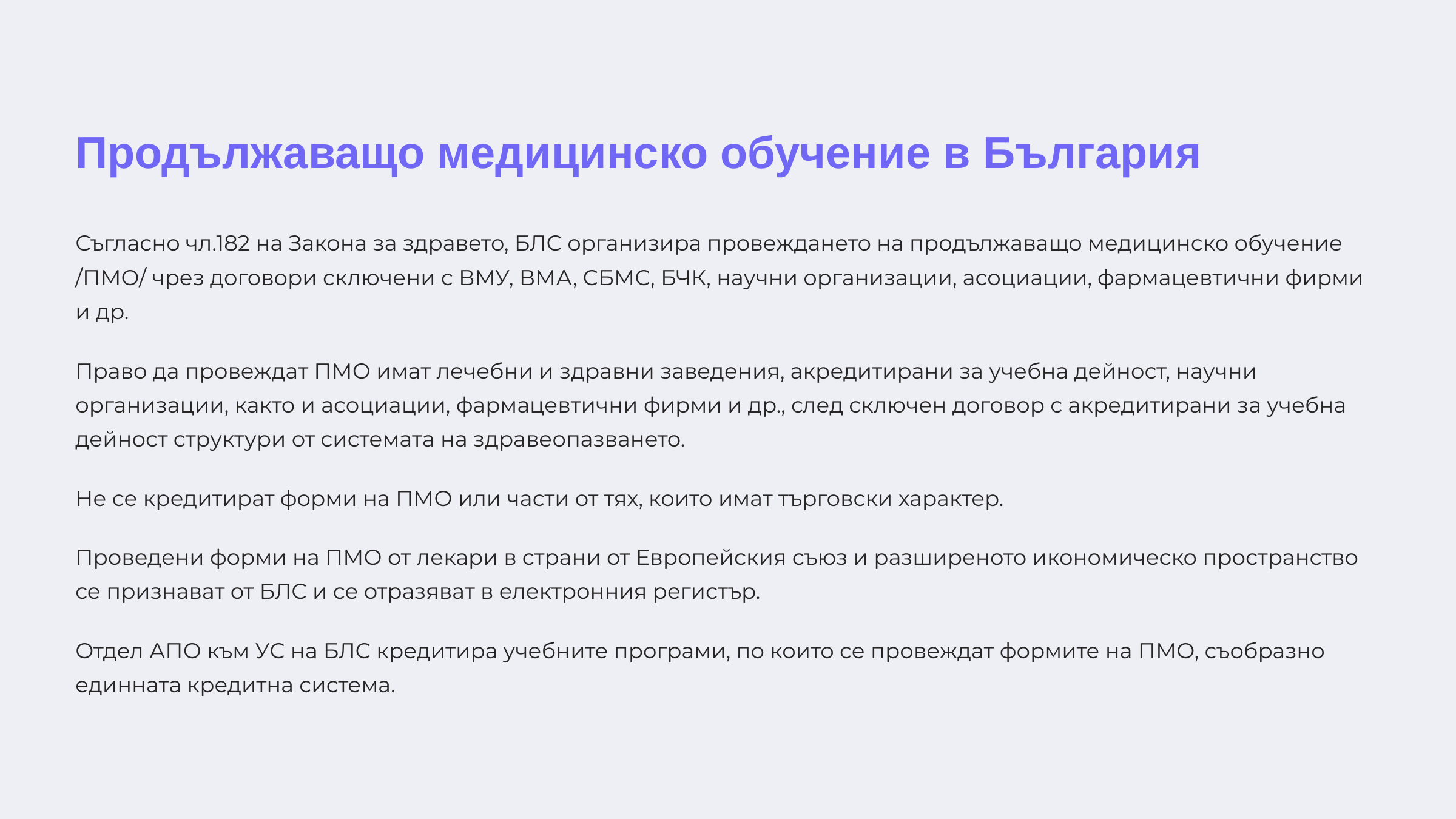

Продължаващо медицинско обучение в България
Съгласно чл.182 на Закона за здравето, БЛС организира провеждането на продължаващо медицинско обучение /ПМО/ чрез договори сключени с ВМУ, ВМА, СБМС, БЧК, научни организации, асоциации, фармацевтични фирми и др.
Право да провеждат ПМО имат лечебни и здравни заведения, акредитирани за учебна дейност, научни организации, както и асоциации, фармацевтични фирми и др., след сключен договор с акредитирани за учебна дейност структури от системата на здравеопазването.
Не се кредитират форми на ПМО или части от тях, които имат търговски характер.
Проведени форми на ПМО от лекари в страни от Европейския съюз и разширеното икономическо пространство се признават от БЛС и се отразяват в електронния регистър.
Отдел АПО към УС на БЛС кредитира учебните програми, по които се провеждат формите на ПМО, съобразно единната кредитна система.